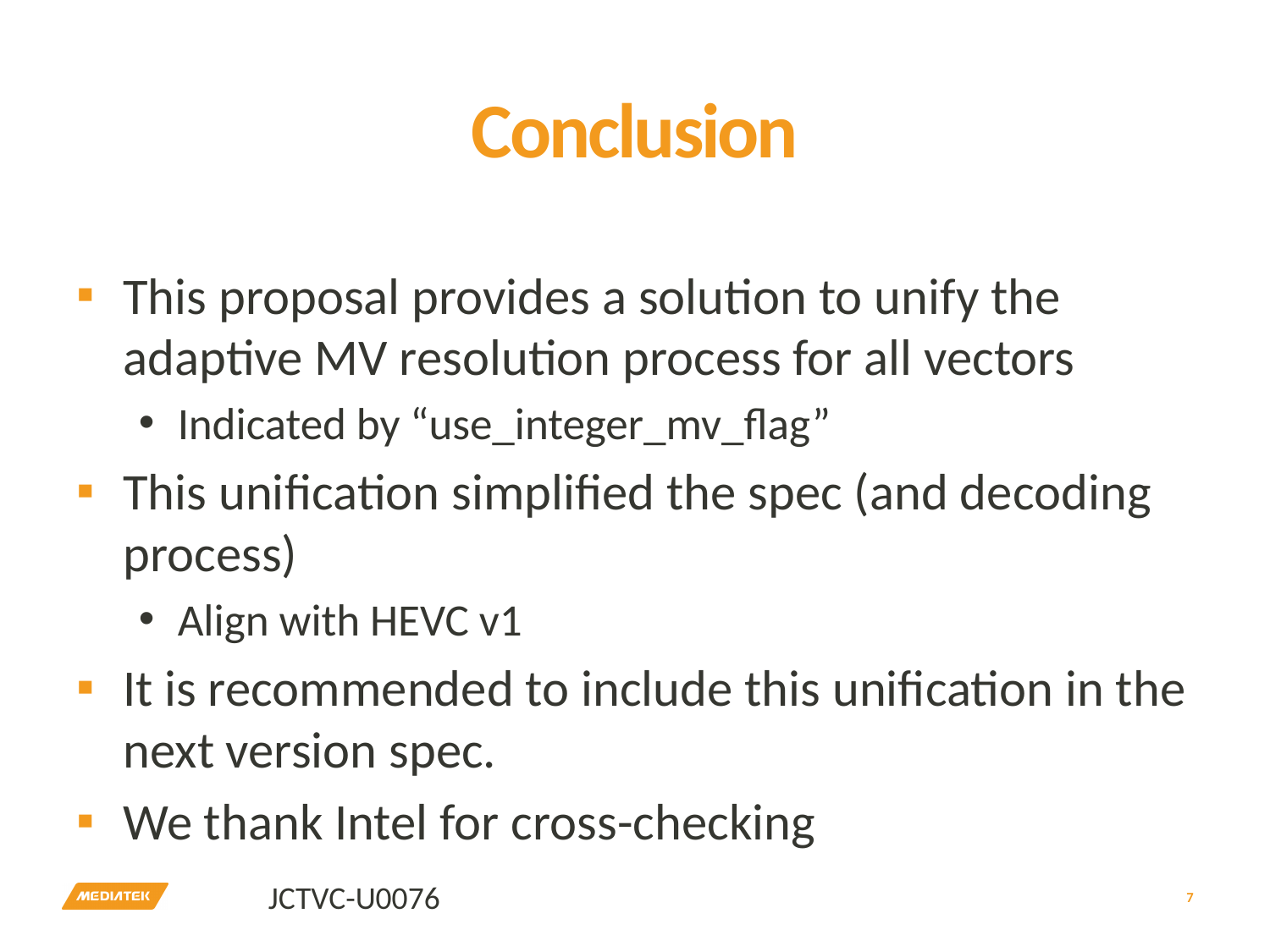

# Conclusion
This proposal provides a solution to unify the adaptive MV resolution process for all vectors
Indicated by “use_integer_mv_flag”
This unification simplified the spec (and decoding process)
Align with HEVC v1
It is recommended to include this unification in the next version spec.
We thank Intel for cross-checking
7